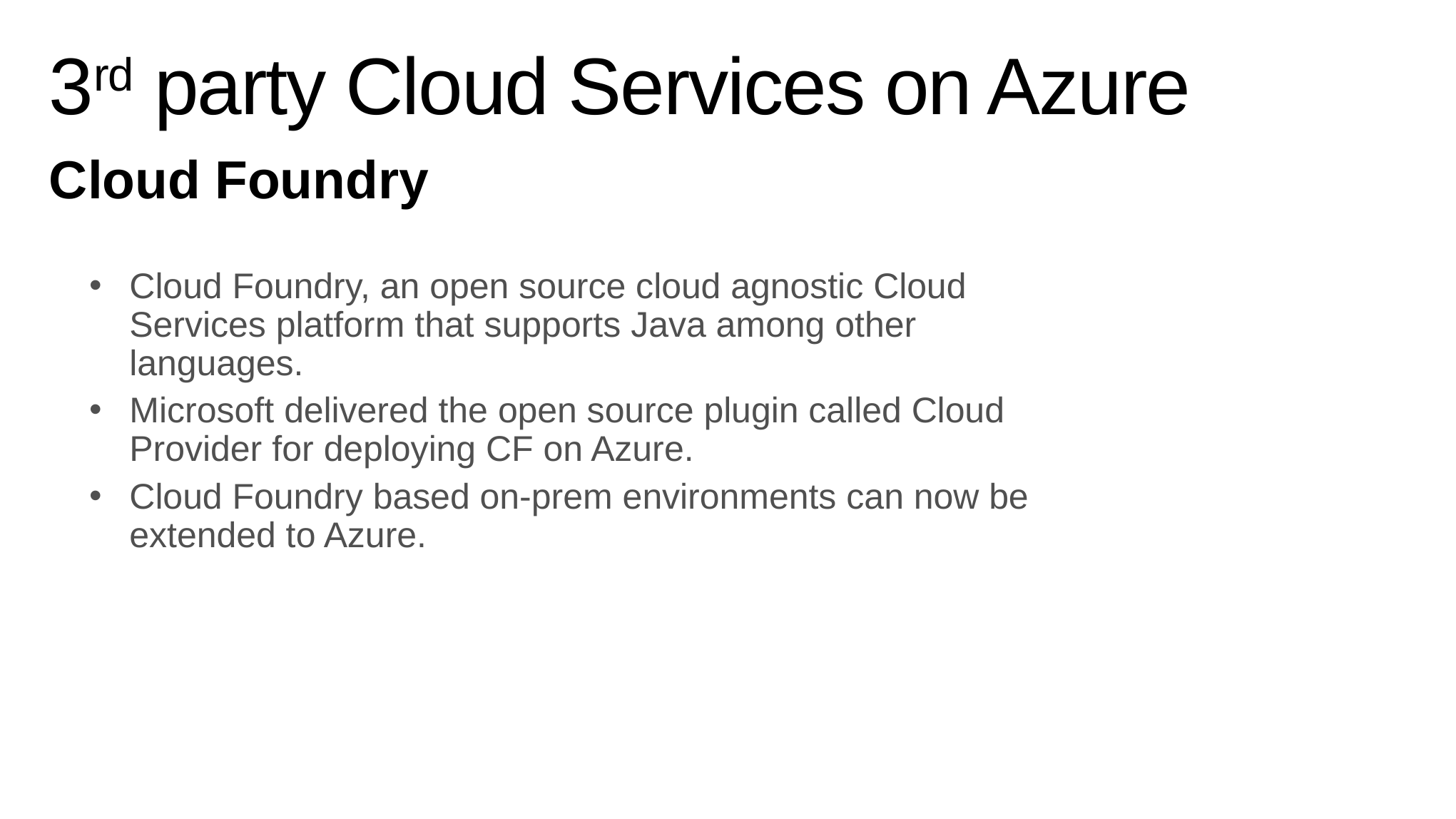

# 3rd party Cloud Services on Azure
Cloud Foundry
Cloud Foundry, an open source cloud agnostic Cloud Services platform that supports Java among other languages.
Microsoft delivered the open source plugin called Cloud Provider for deploying CF on Azure.
Cloud Foundry based on-prem environments can now be extended to Azure.